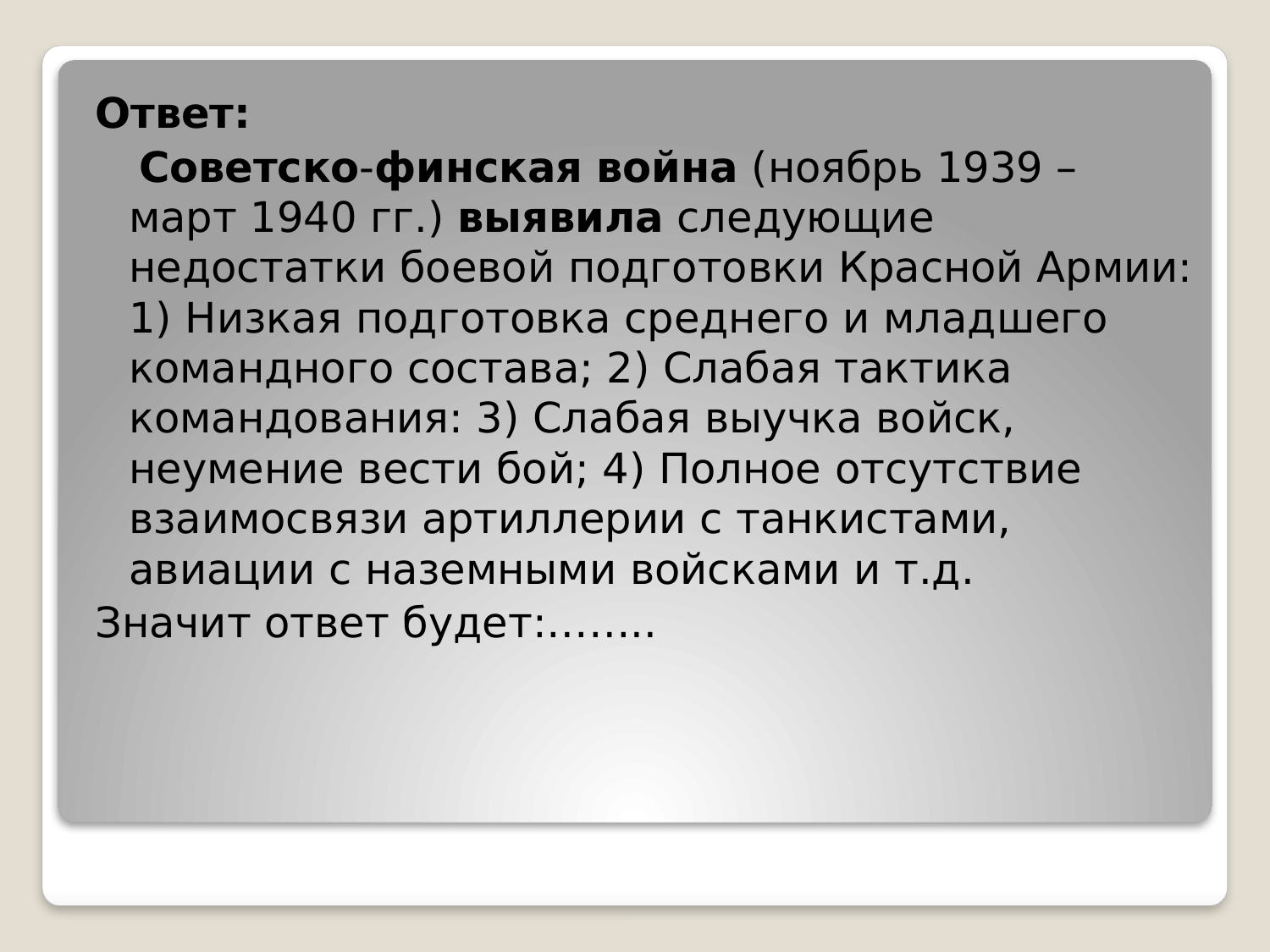

Ответ:
   Советско-финская война (ноябрь 1939 – март 1940 гг.) выявила следующие недостатки боевой подготовки Красной Армии: 1) Низкая подготовка среднего и младшего командного состава; 2) Слабая тактика командования: 3) Слабая выучка войск, неумение вести бой; 4) Полное отсутствие взаимосвязи артиллерии с танкистами, авиации с наземными войсками и т.д.
Значит ответ будет:……..
#